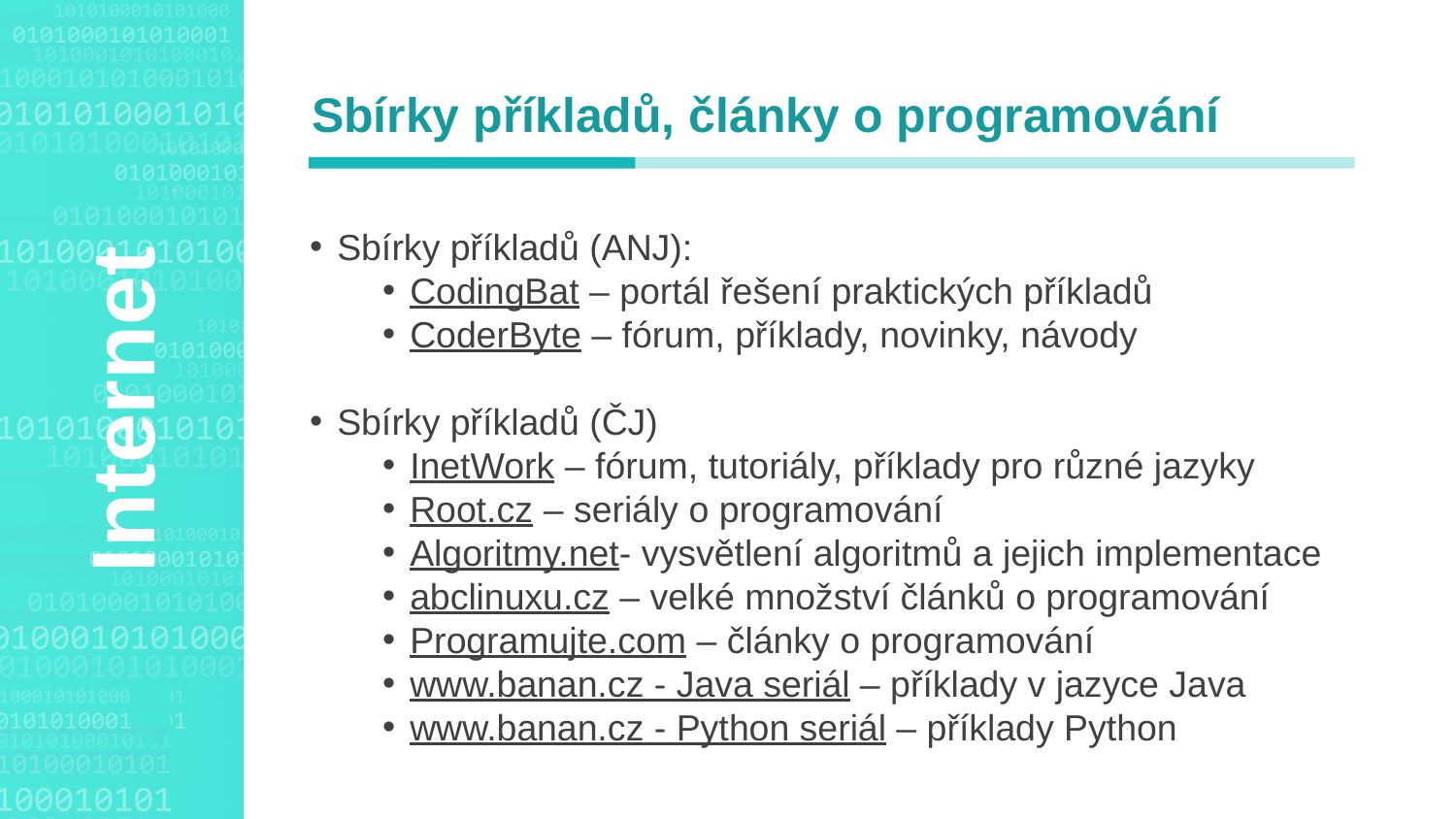

Agenda Style
Sbírky příkladů, články o programování

Sbírky příkladů (ANJ):
CodingBat – portál řešení praktických příkladů
CoderByte – fórum, příklady, novinky, návody

Sbírky příkladů (ČJ)
InetWork – fórum, tutoriály, příklady pro různé jazyky
Root.cz – seriály o programování
Algoritmy.net- vysvětlení algoritmů a jejich implementace
abclinuxu.cz – velké množství článků o programování
Programujte.com – články o programování
www.banan.cz - Java seriál – příklady v jazyce Java
www.banan.cz - Python seriál – příklady Python

Internet